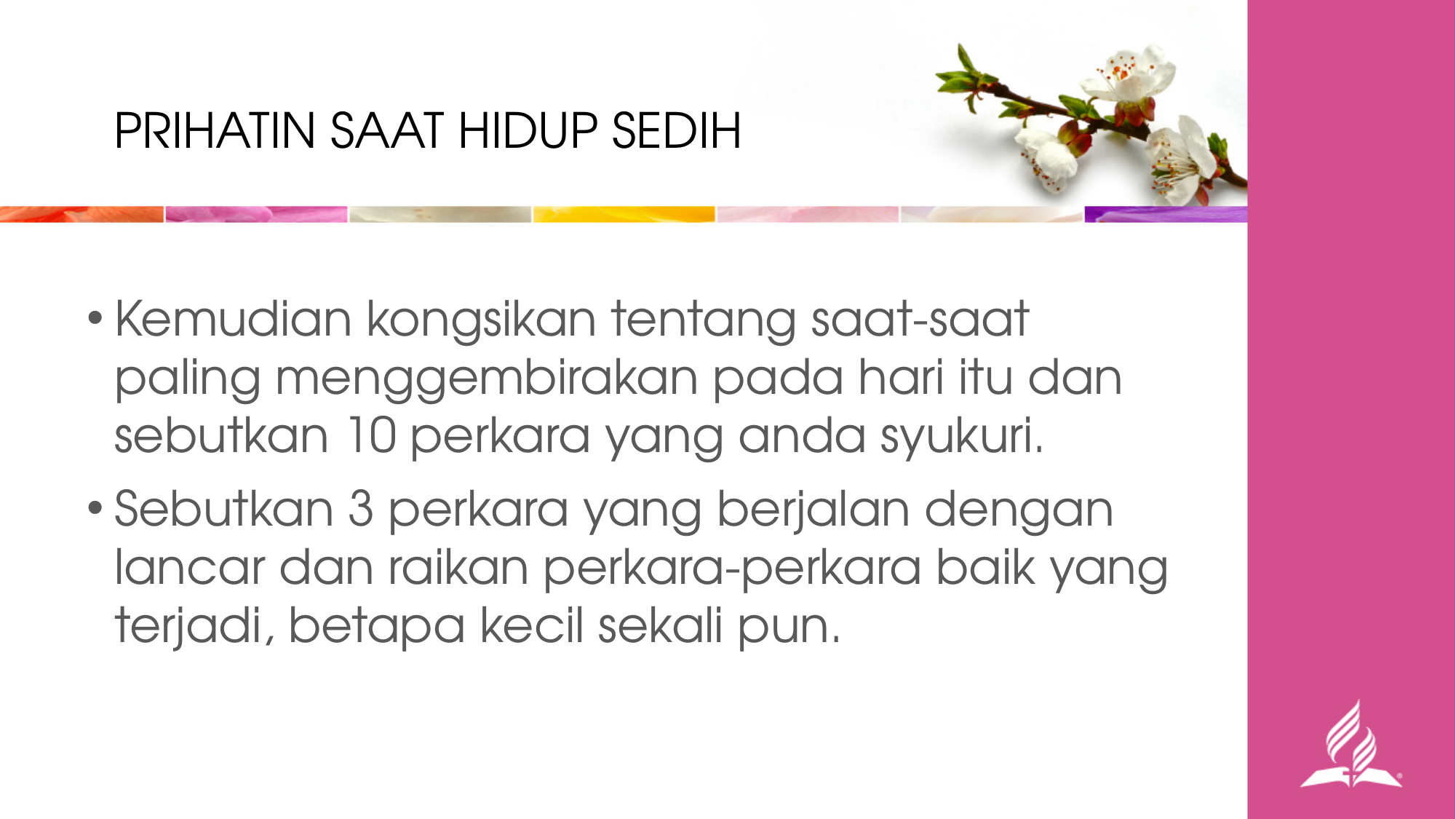

PRIHATIN SAAT HIDUP SEDIH
Kemudian kongsikan tentang saat-saat paling menggembirakan pada hari itu dan sebutkan 10 perkara yang anda syukuri.
Sebutkan 3 perkara yang berjalan dengan lancar dan raikan perkara-perkara baik yang terjadi, betapa kecil sekali pun.